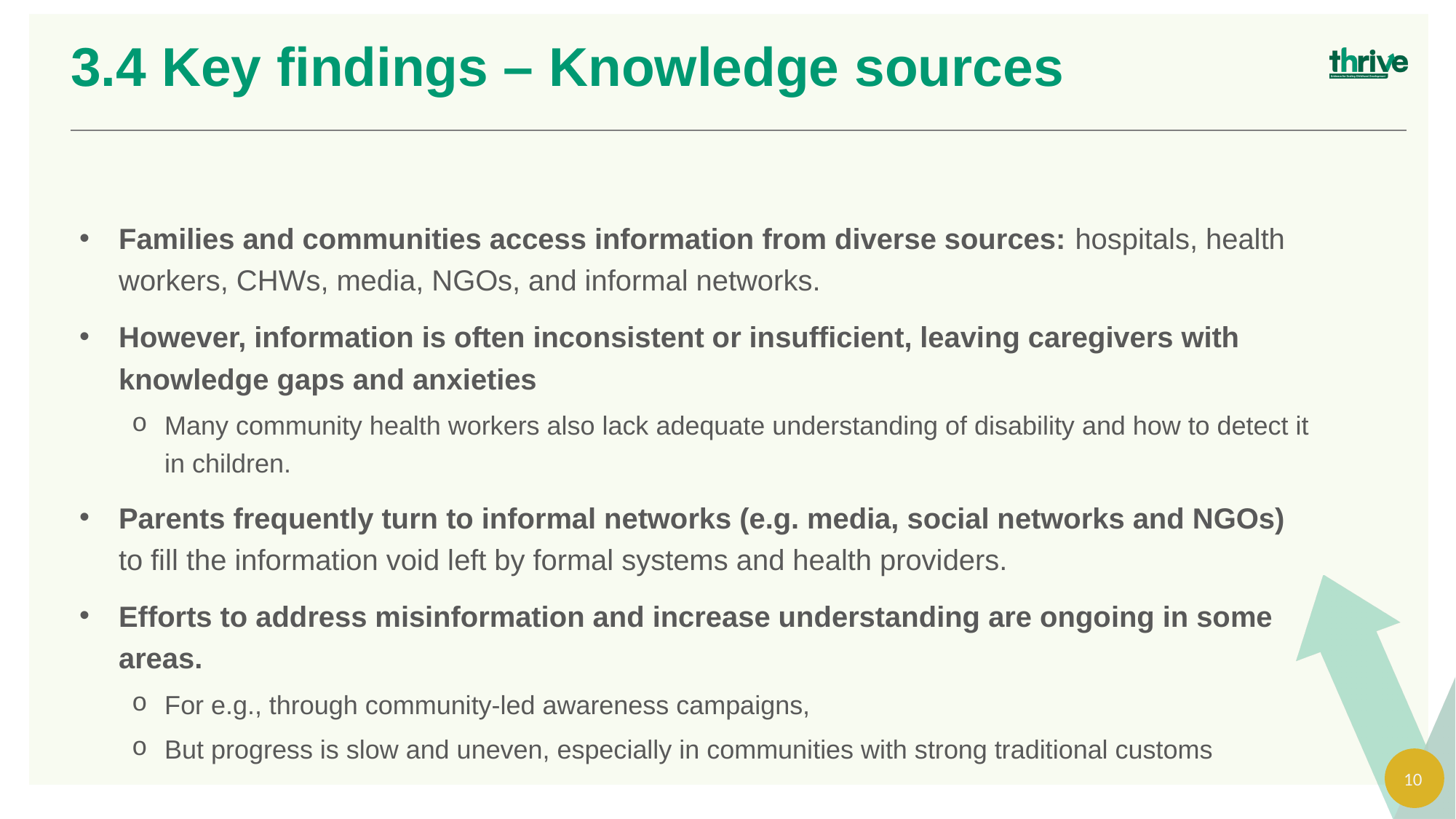

3.4 Key findings – Knowledge sources

Families and communities access information from diverse sources: hospitals, health workers, CHWs, media, NGOs, and informal networks.
However, information is often inconsistent or insufficient, leaving caregivers with knowledge gaps and anxieties
Many community health workers also lack adequate understanding of disability and how to detect it in children.
Parents frequently turn to informal networks (e.g. media, social networks and NGOs) to fill the information void left by formal systems and health providers.
Efforts to address misinformation and increase understanding are ongoing in some areas.
For e.g., through community-led awareness campaigns,
But progress is slow and uneven, especially in communities with strong traditional customs